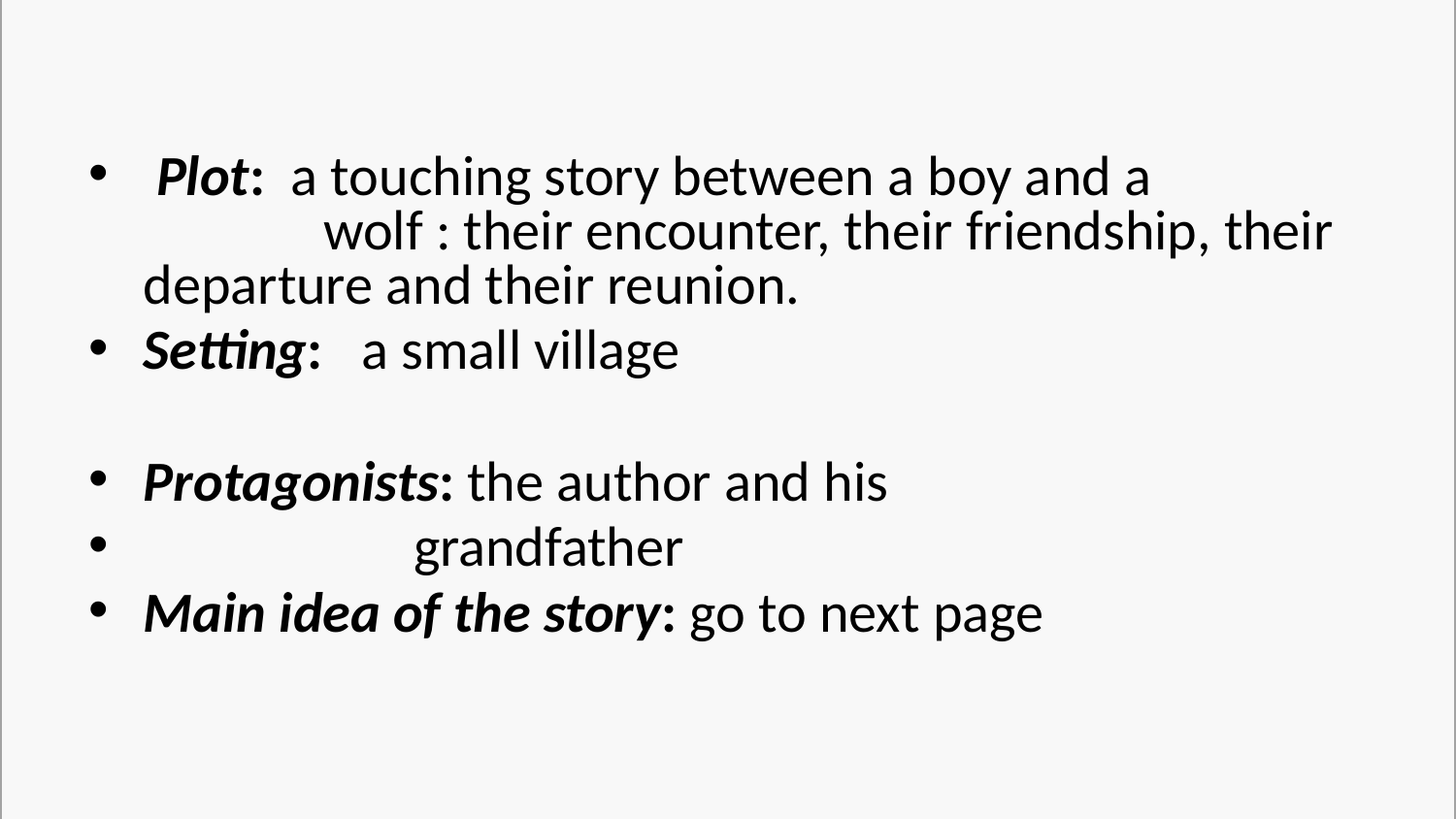

Plot:  a touching story between a boy and a                               wolf : their encounter, their friendship, their departure and their reunion.
Setting:   a small village

Protagonists: the author and his
                     grandfather
Main idea of the story: go to next page